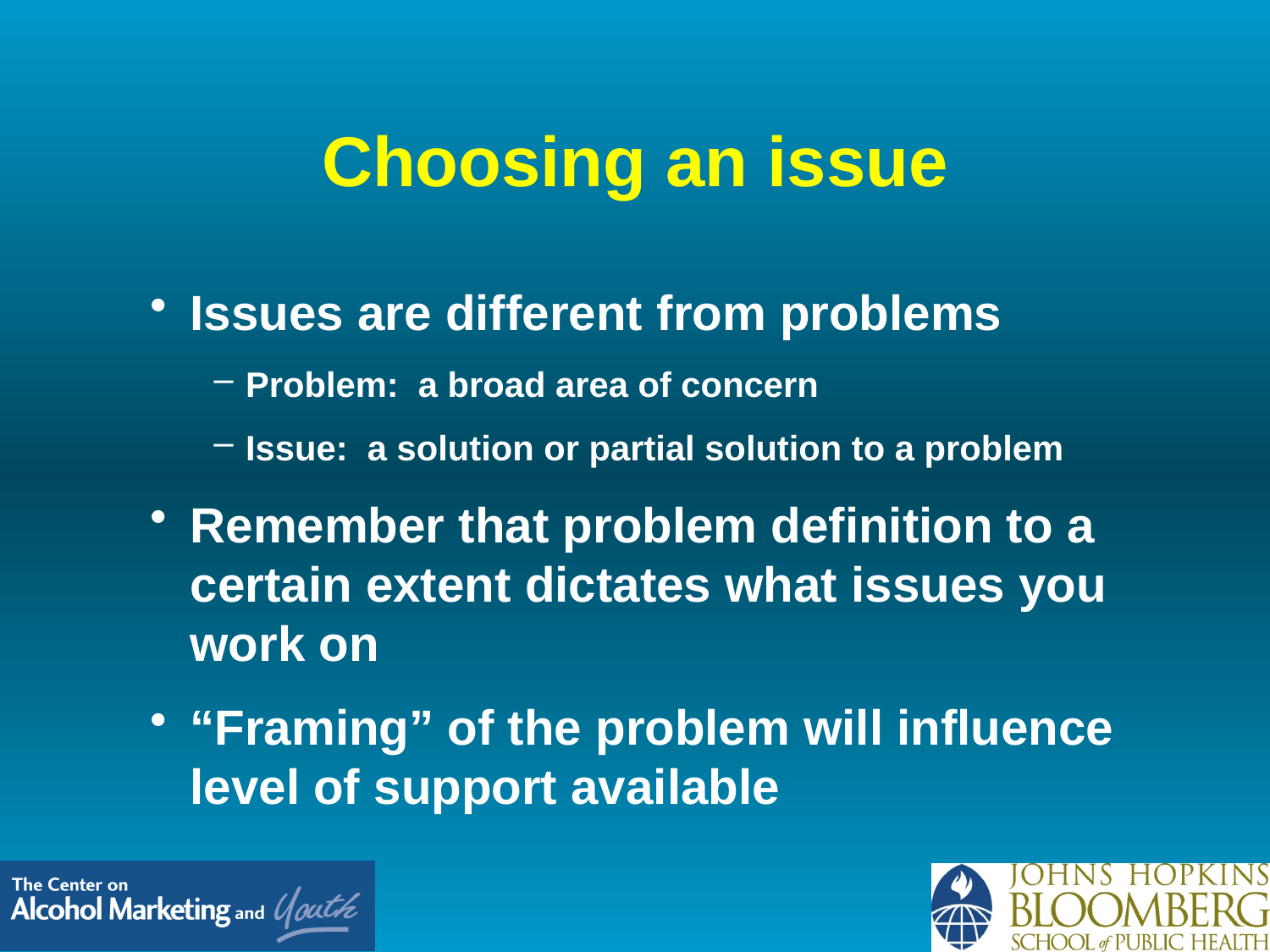

# Choosing an issue
Issues are different from problems
Problem:  a broad area of concern
Issue:  a solution or partial solution to a problem
Remember that problem definition to a certain extent dictates what issues you work on
“Framing” of the problem will influence level of support available